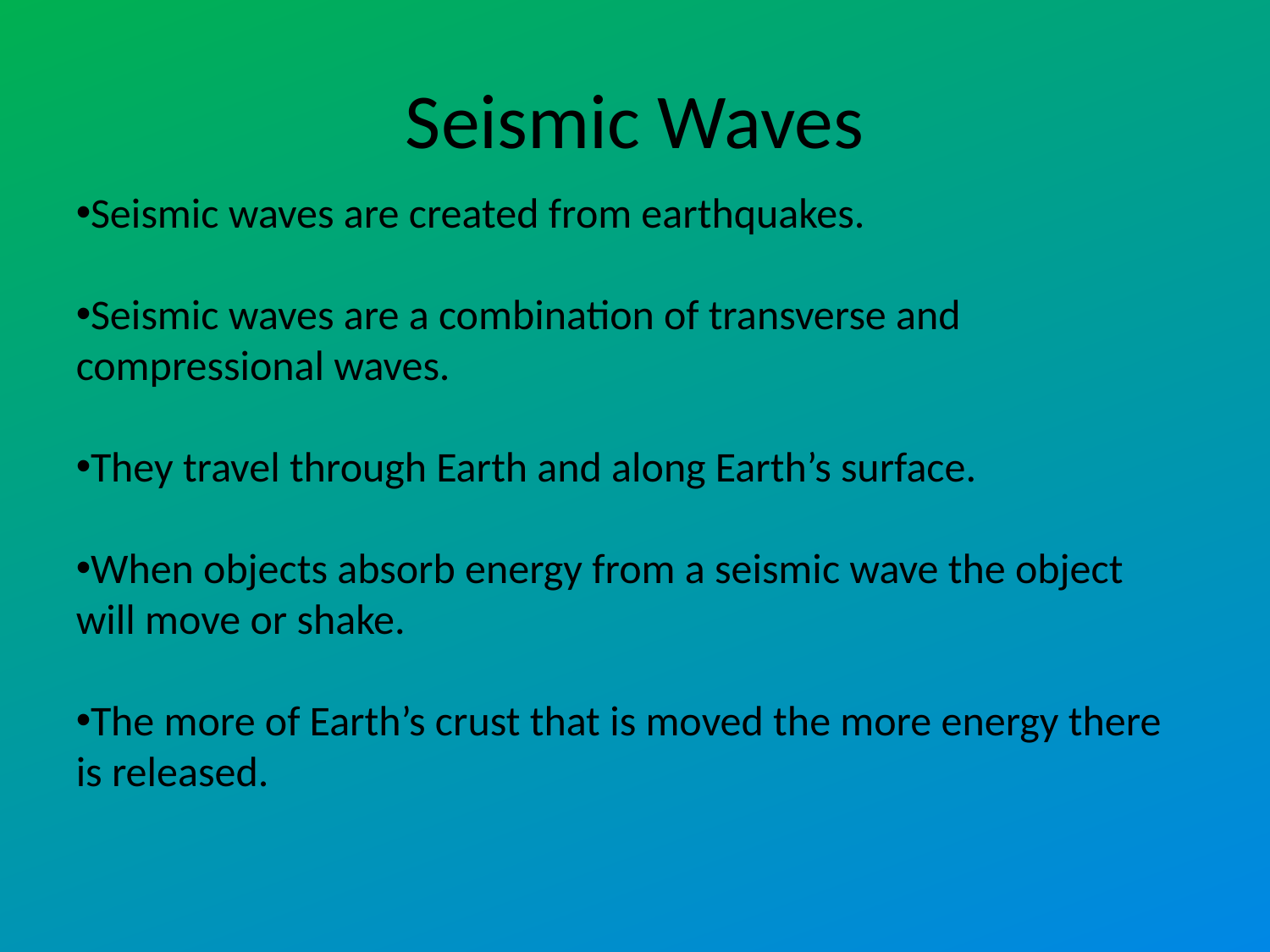

# Seismic Waves
Seismic waves are created from earthquakes.

Seismic waves are a combination of transverse and compressional waves.

They travel through Earth and along Earth’s surface.

When objects absorb energy from a seismic wave the object will move or shake.

The more of Earth’s crust that is moved the more energy there is released.